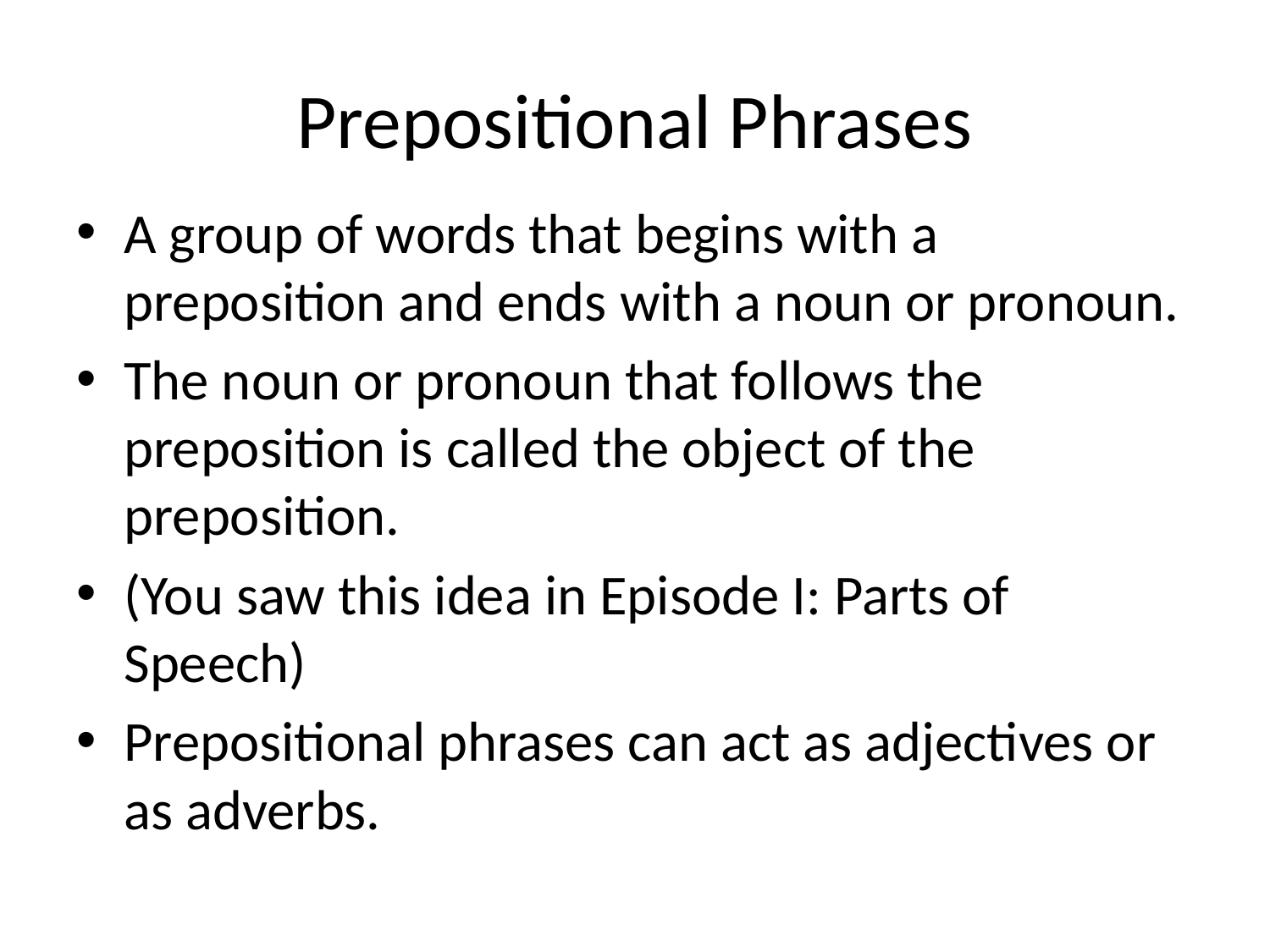

# Prepositional Phrases
A group of words that begins with a preposition and ends with a noun or pronoun.
The noun or pronoun that follows the preposition is called the object of the preposition.
(You saw this idea in Episode I: Parts of Speech)
Prepositional phrases can act as adjectives or as adverbs.